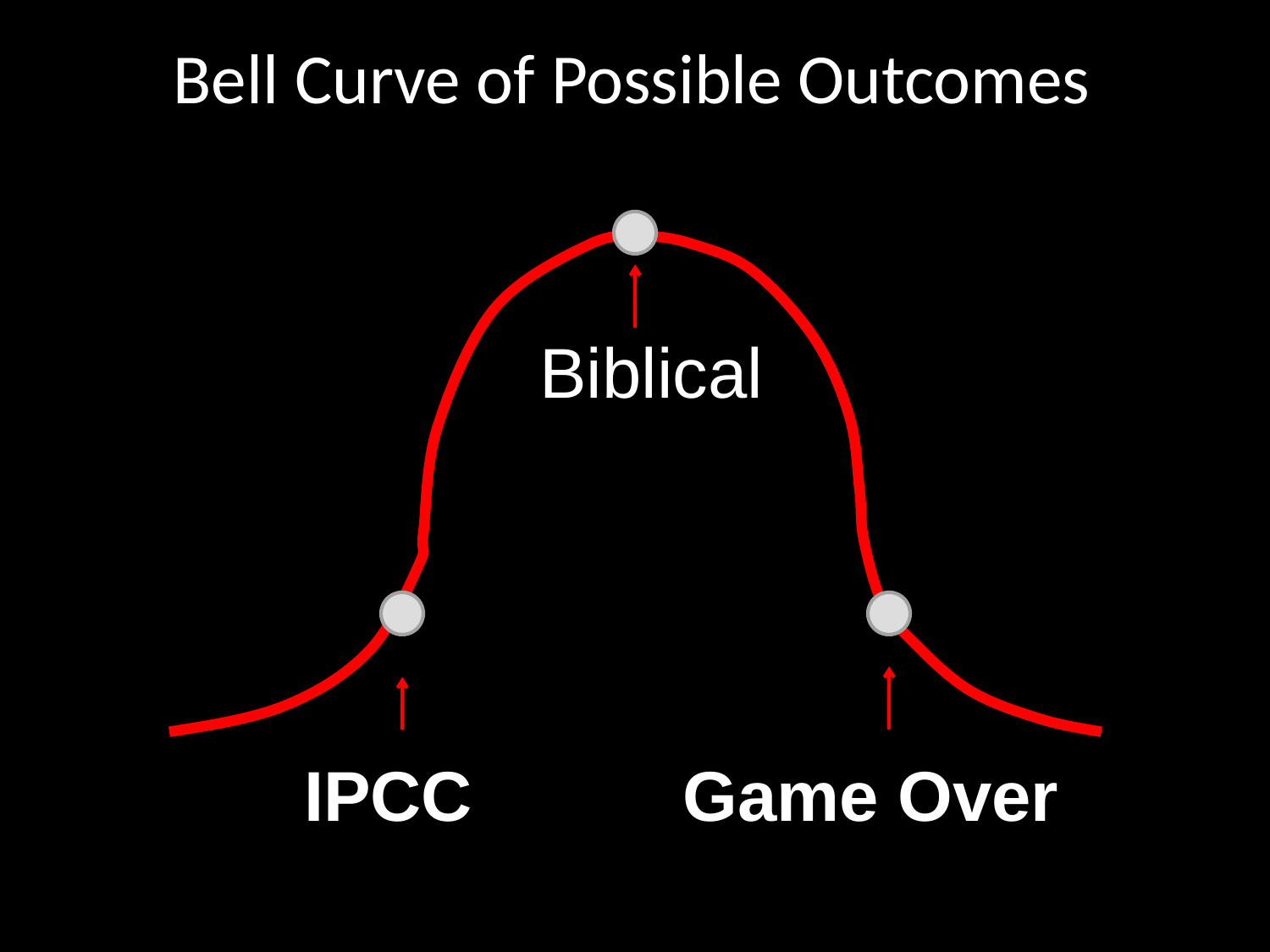

# Bell Curve of Possible Outcomes

Biblical

IPCC
Game Over